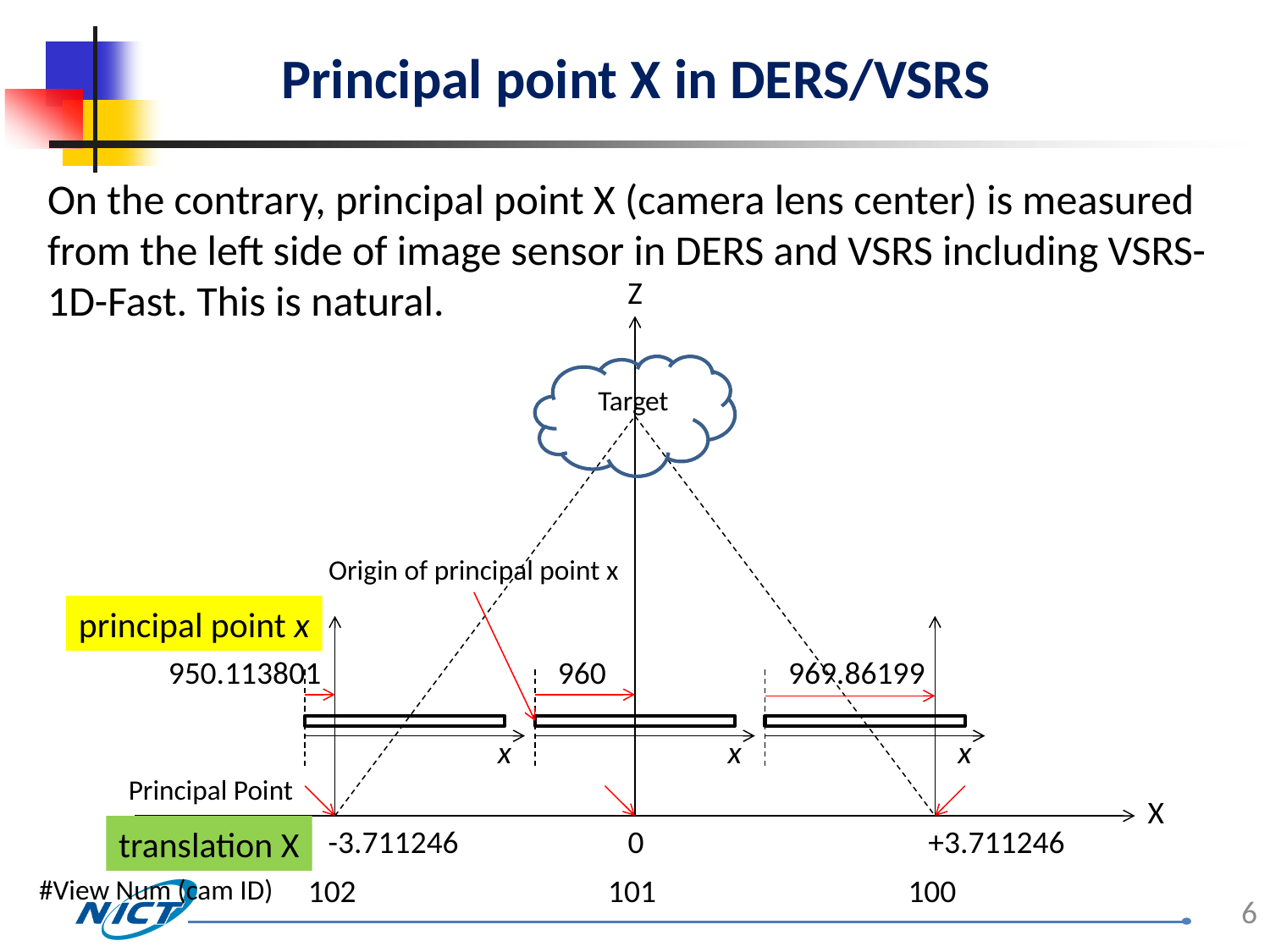

# Principal point X in DERS/VSRS
On the contrary, principal point X (camera lens center) is measured from the left side of image sensor in DERS and VSRS including VSRS-1D-Fast. This is natural.
Z

Target
Origin of principal point x
principal point x
950.113801
960
969.86199

x
x
x
Principal Point
X
translation X
-3.711246
0
+3.711246
102
101
100
#View Num (cam ID)
6